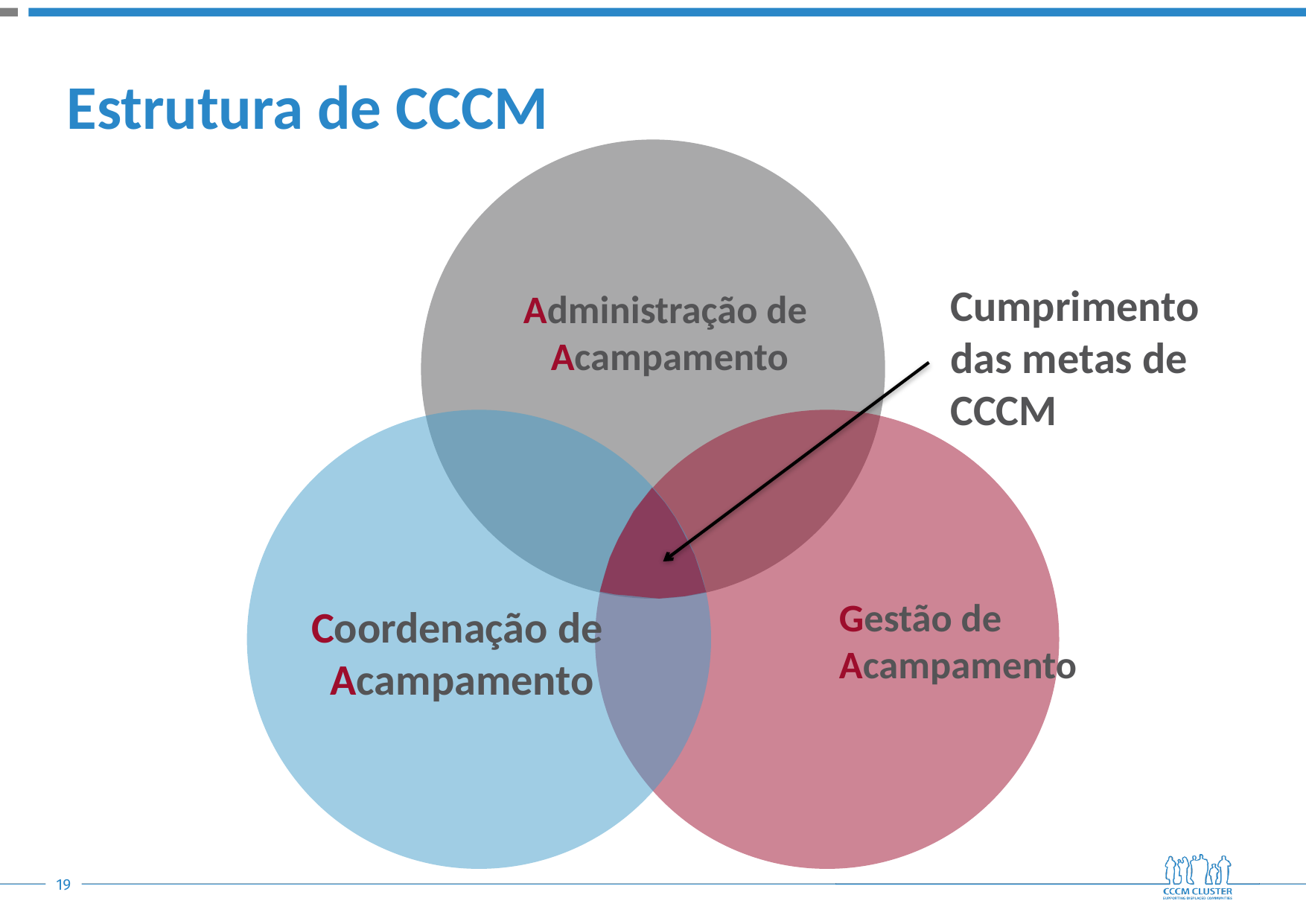

# Estrutura de CCCM

Administração de
Acampamento

Gestão de
Acampamento
Coordenação de
Acampamento

Cumprimento das metas de CCCM